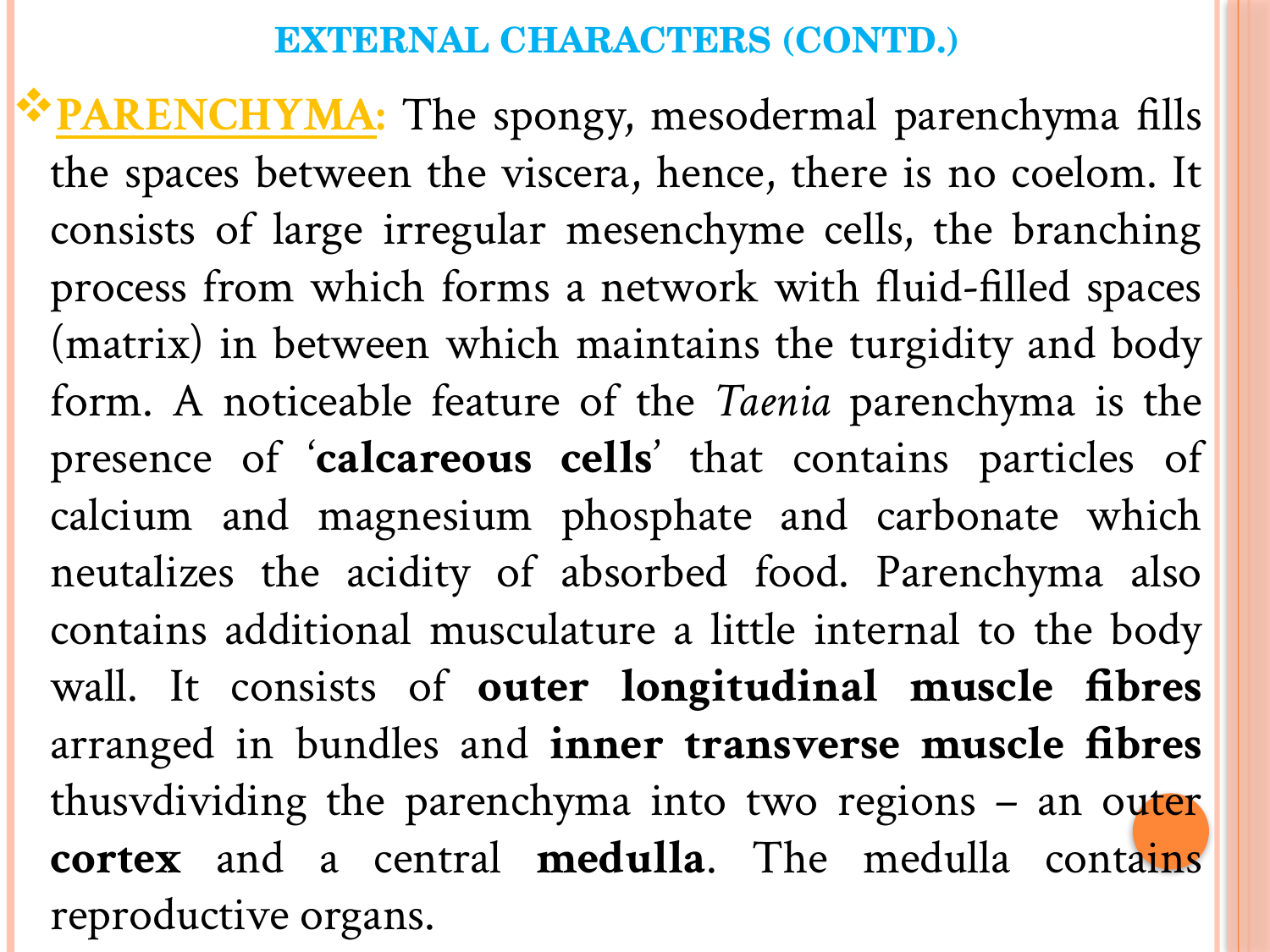

# External Characters (Contd.)
PARENCHYMA: The spongy, mesodermal parenchyma fills the spaces between the viscera, hence, there is no coelom. It consists of large irregular mesenchyme cells, the branching process from which forms a network with fluid-filled spaces (matrix) in between which maintains the turgidity and body form. A noticeable feature of the Taenia parenchyma is the presence of ‘calcareous cells’ that contains particles of calcium and magnesium phosphate and carbonate which neutalizes the acidity of absorbed food. Parenchyma also contains additional musculature a little internal to the body wall. It consists of outer longitudinal muscle fibres arranged in bundles and inner transverse muscle fibres thusvdividing the parenchyma into two regions – an outer cortex and a central medulla. The medulla contains reproductive organs.